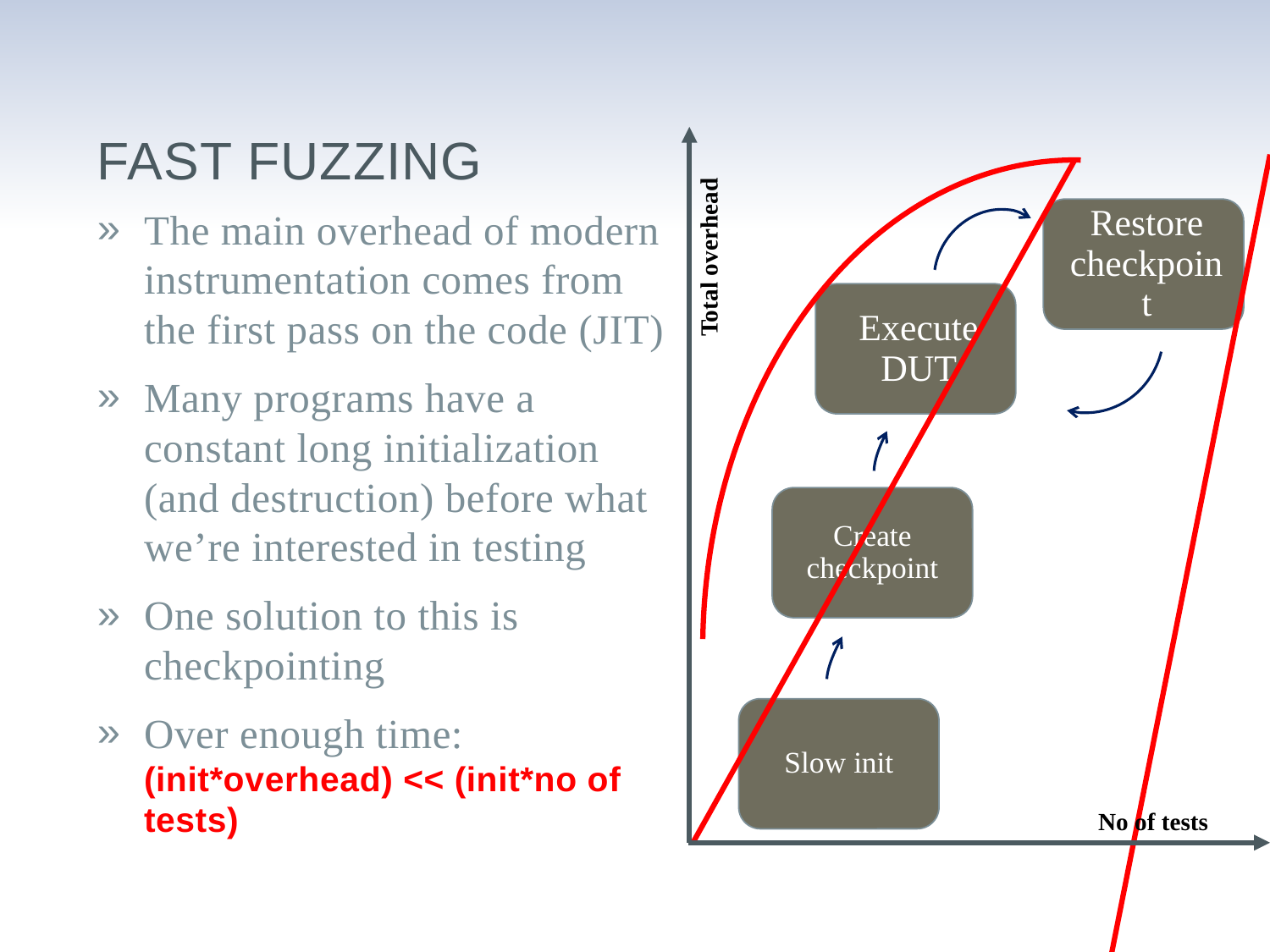

# Fast fuzzing

Execute DUT
Restore checkpoint

The main overhead of modern instrumentation comes from the first pass on the code (JIT)
Many programs have a constant long initialization (and destruction) before what we’re interested in testing
One solution to this is checkpointing
Over enough time:
(init*overhead) << (init*no of tests)

Total overhead

Create checkpoint

Slow init
No of tests